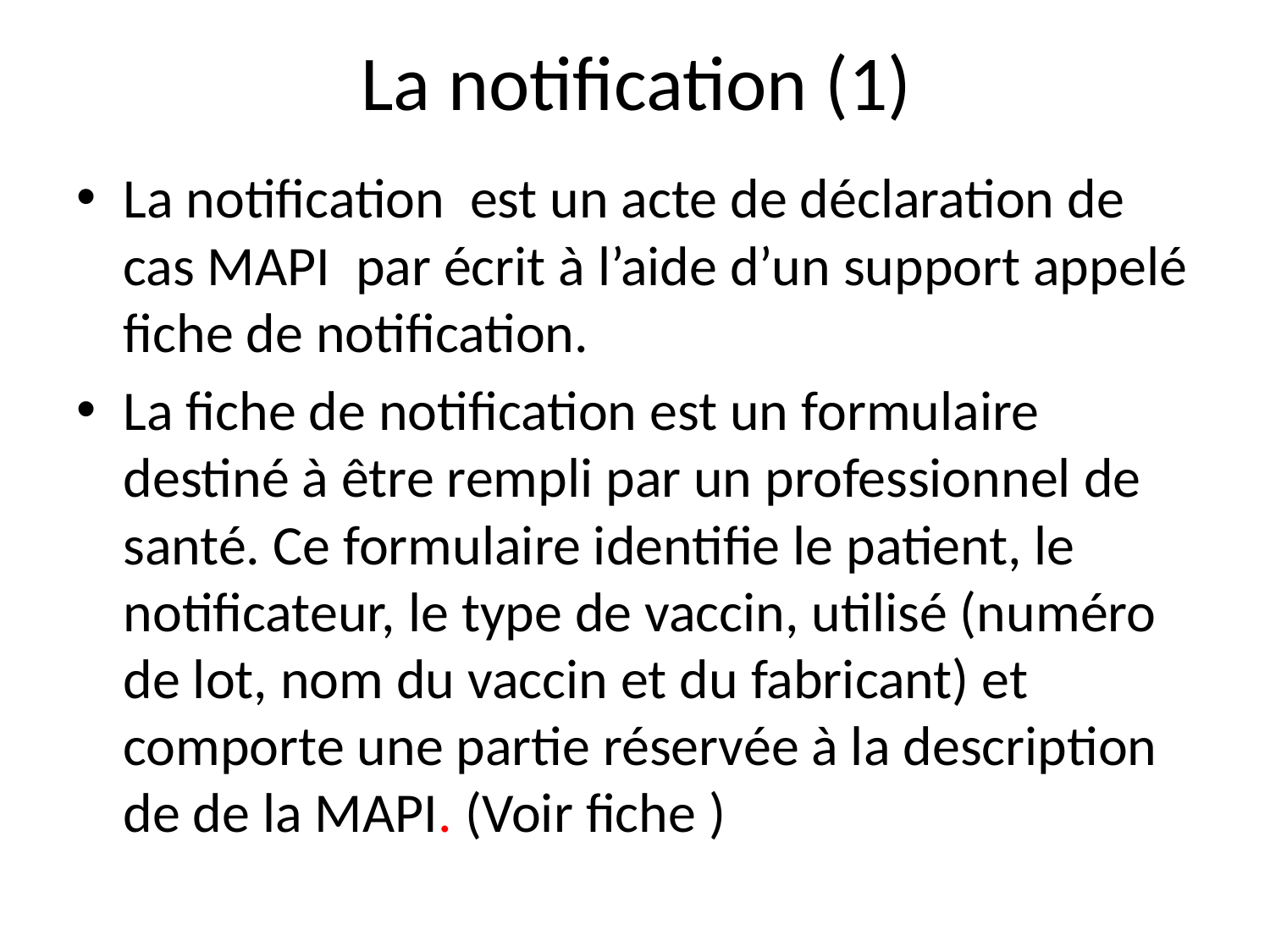

# La notification (1)
La notification  est un acte de déclaration de cas MAPI  par écrit à l’aide d’un support appelé fiche de notification.
La fiche de notification est un formulaire destiné à être rempli par un professionnel de santé. Ce formulaire identifie le patient, le notificateur, le type de vaccin, utilisé (numéro de lot, nom du vaccin et du fabricant) et comporte une partie réservée à la description de de la MAPI. (Voir fiche )